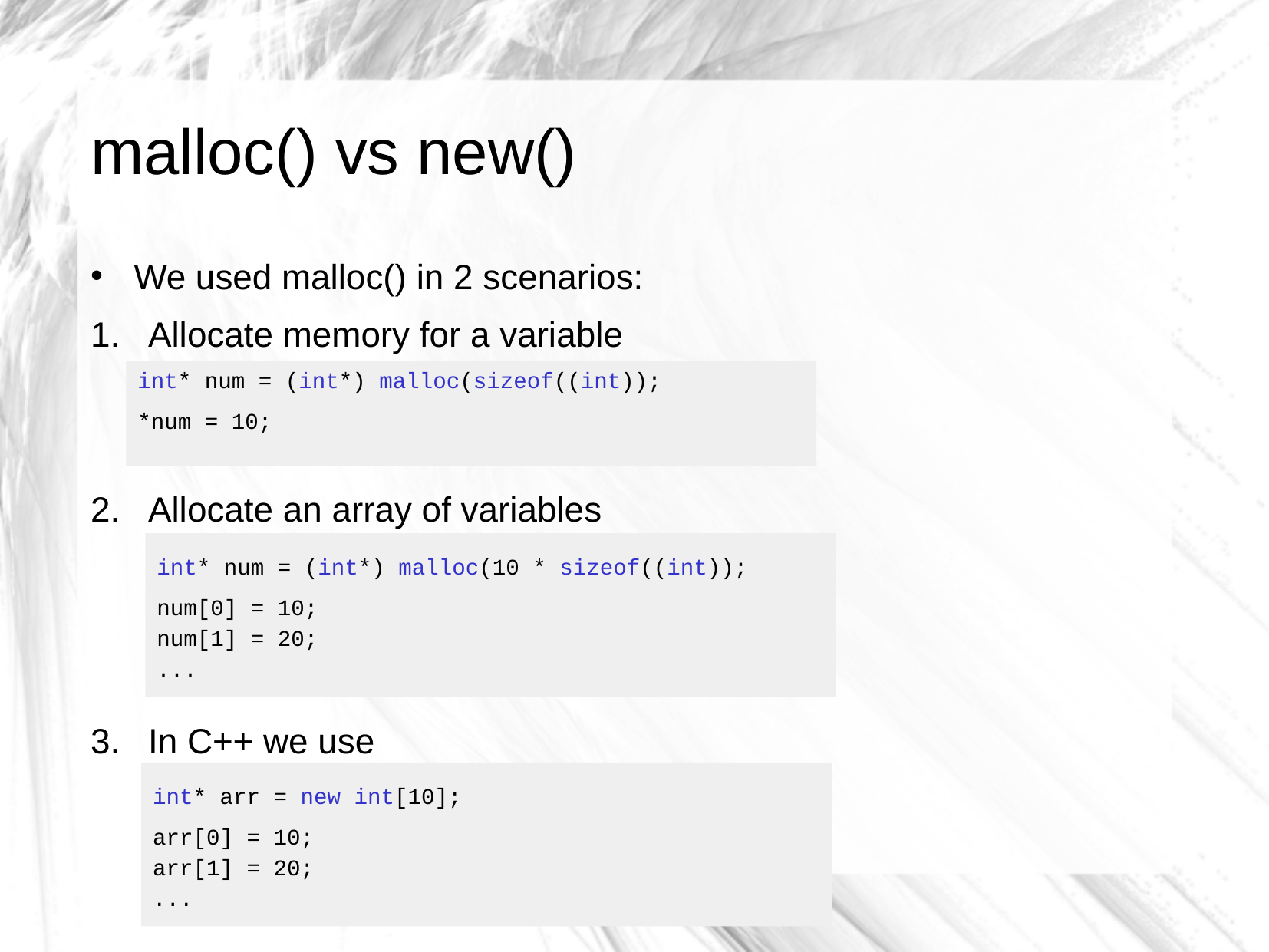

# malloc() vs new()
We used malloc() in 2 scenarios:
Allocate memory for a variable

Allocate an array of variables

In C++ we use
int* num = (int*) malloc(sizeof((int));
*num = 10;
int* num = (int*) malloc(10 * sizeof((int));
num[0] = 10;
num[1] = 20;
...
int* arr = new int[10];
arr[0] = 10;
arr[1] = 20;
...